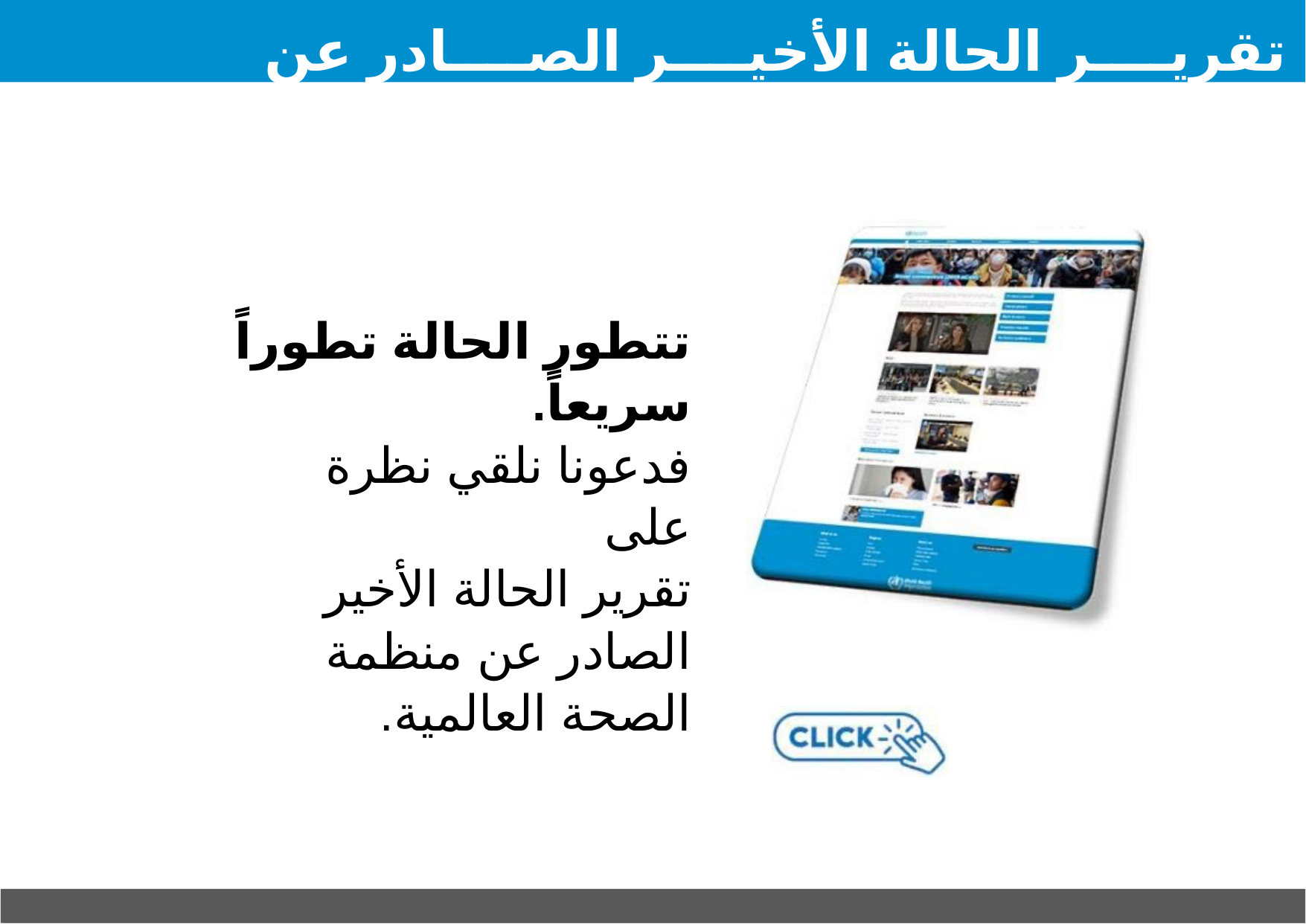

# تقريــــر الحالة الأخيــــر الصــــادر عن المنظمــــة

تتطور الحالة تطوراً سريعاً.
فدعونا نلقي نظرة على
تقرير الحالة الأخير الصادر عن منظمة الصحة العالمية.